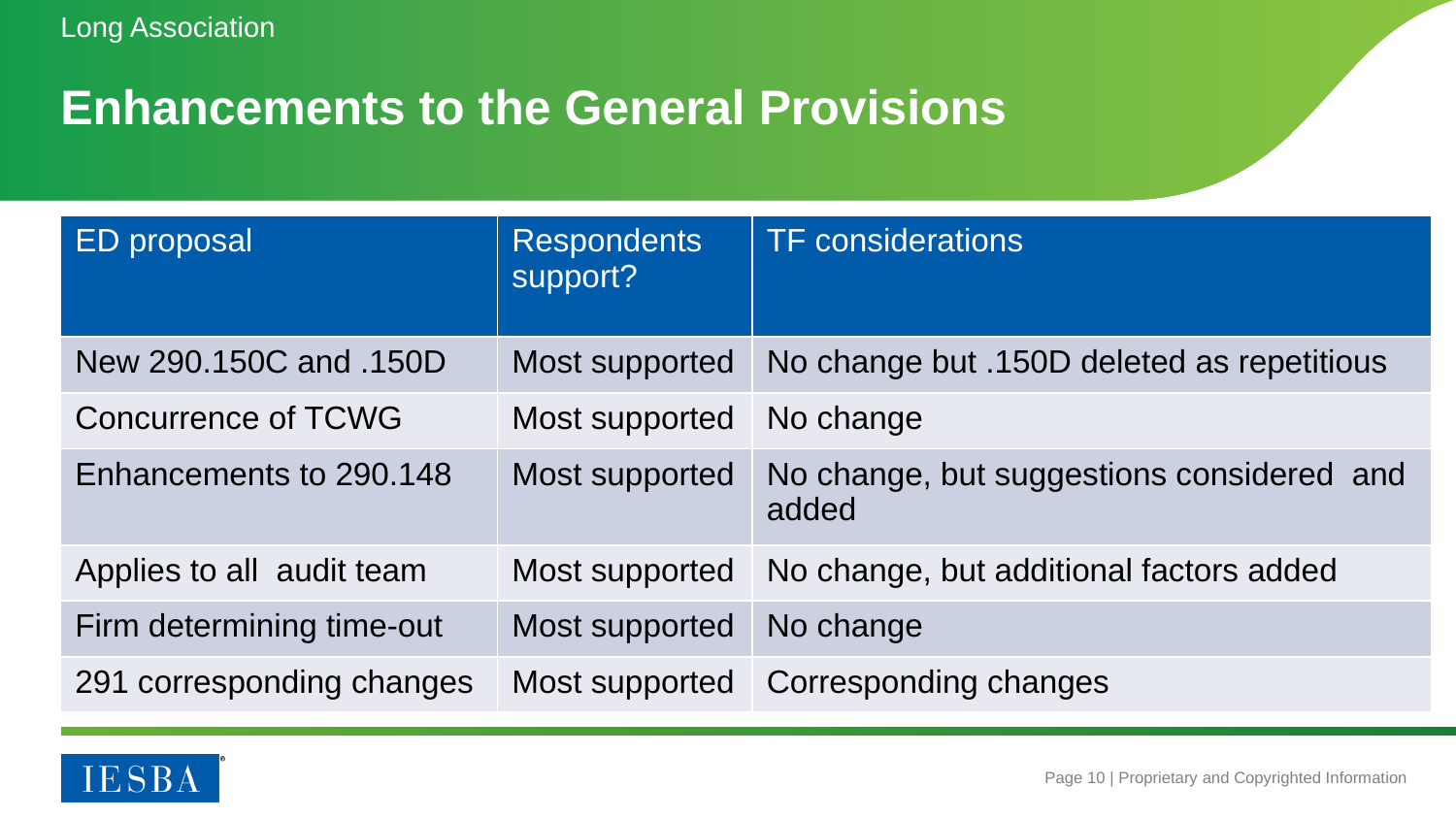

Long Association
# Enhancements to the General Provisions
| ED proposal | Respondents support? | TF considerations |
| --- | --- | --- |
| New 290.150C and .150D | Most supported | No change but .150D deleted as repetitious |
| Concurrence of TCWG | Most supported | No change |
| Enhancements to 290.148 | Most supported | No change, but suggestions considered and added |
| Applies to all audit team | Most supported | No change, but additional factors added |
| Firm determining time-out | Most supported | No change |
| 291 corresponding changes | Most supported | Corresponding changes |